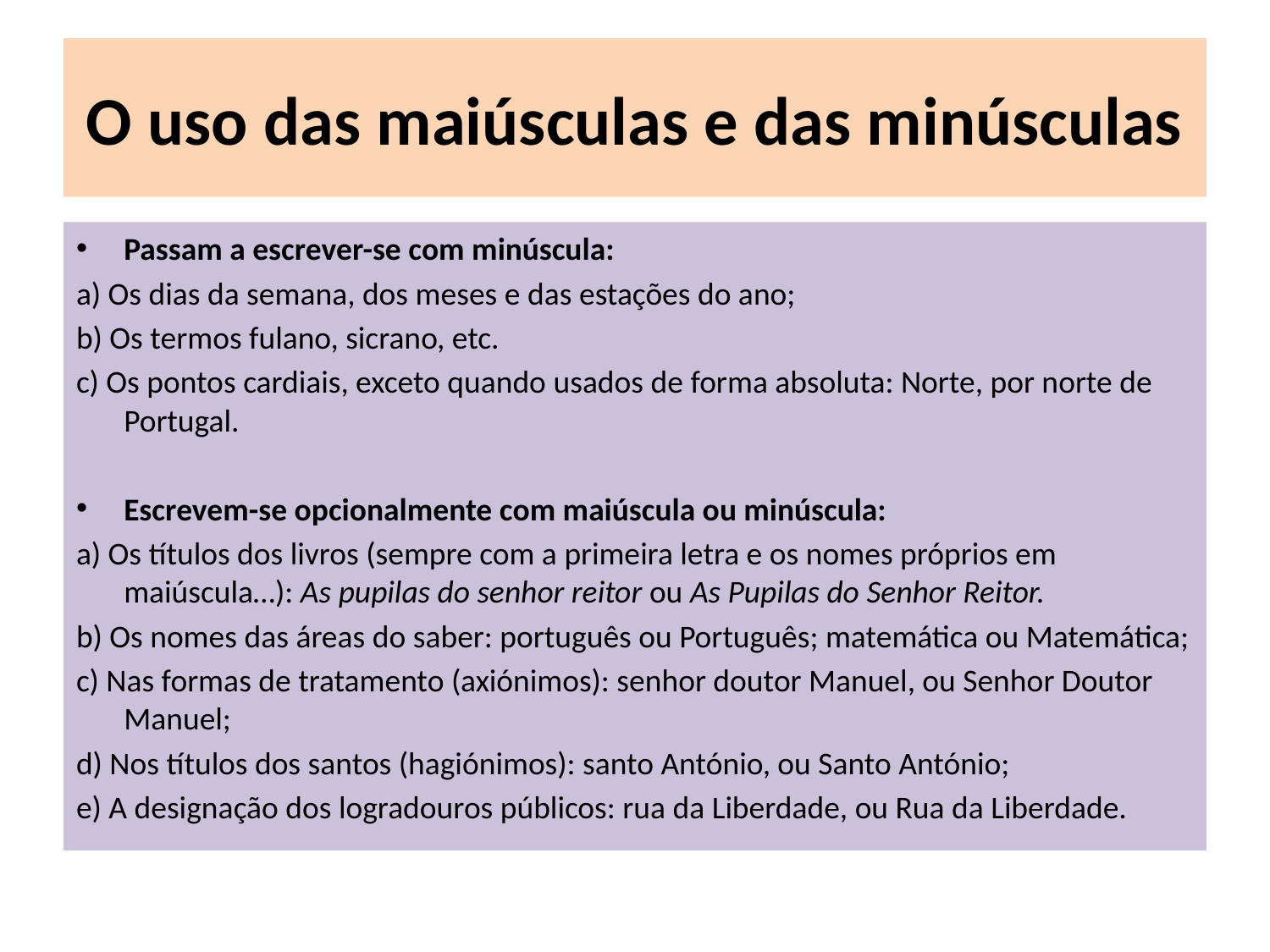

# O uso das maiúsculas e das minúsculas
Passam a escrever-se com minúscula:
a) Os dias da semana, dos meses e das estações do ano;
b) Os termos fulano, sicrano, etc.
c) Os pontos cardiais, exceto quando usados de forma absoluta: Norte, por norte de Portugal.

Escrevem-se opcionalmente com maiúscula ou minúscula:
a) Os títulos dos livros (sempre com a primeira letra e os nomes próprios em maiúscula…): As pupilas do senhor reitor ou As Pupilas do Senhor Reitor.
b) Os nomes das áreas do saber: português ou Português; matemática ou Matemática;
c) Nas formas de tratamento (axiónimos): senhor doutor Manuel, ou Senhor Doutor Manuel;
d) Nos títulos dos santos (hagiónimos): santo António, ou Santo António;
e) A designação dos logradouros públicos: rua da Liberdade, ou Rua da Liberdade.